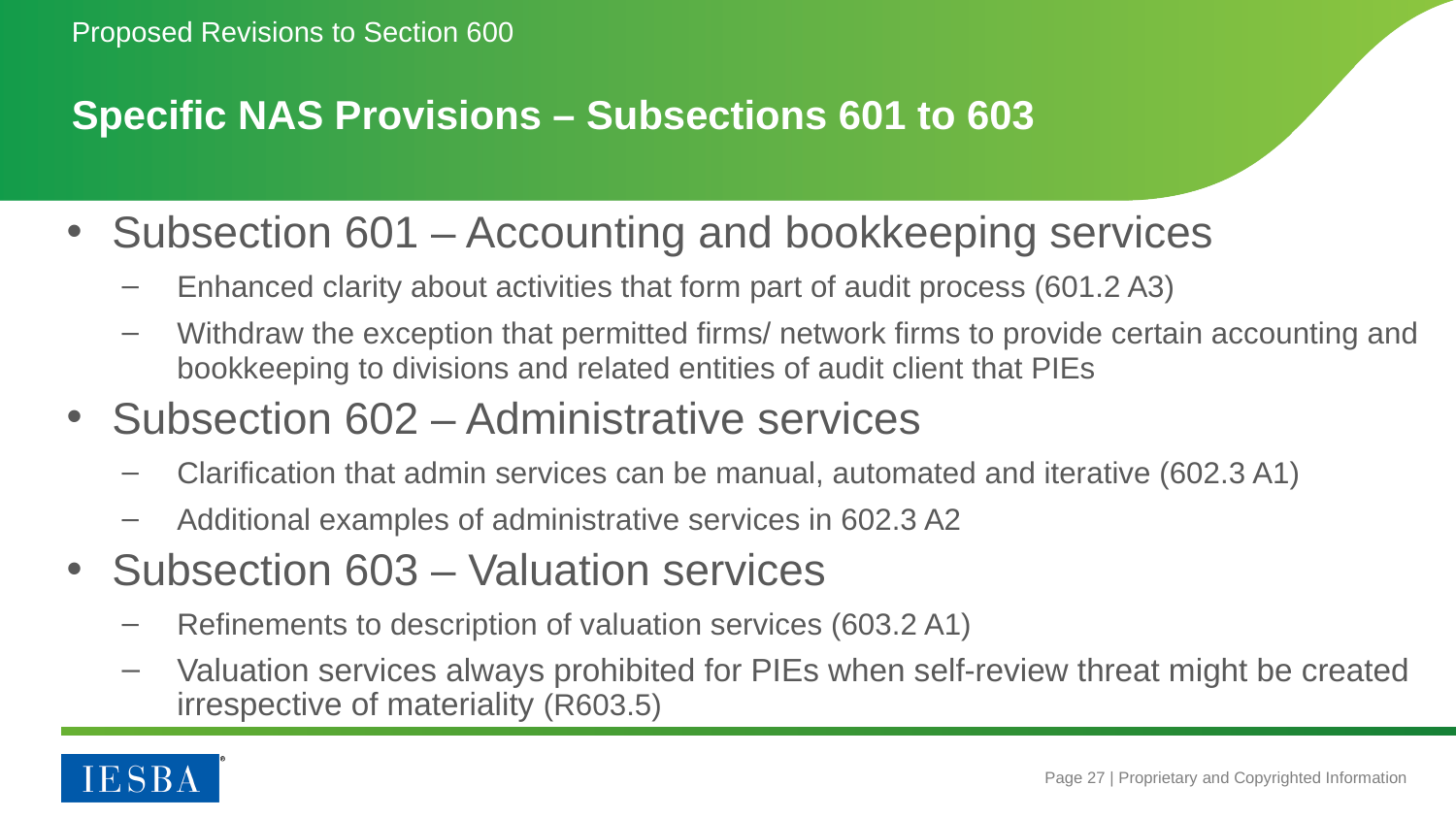

Proposed Revisions to Section 600
# Specific NAS Provisions – Subsections 601 to 603
Subsection 601 – Accounting and bookkeeping services
Enhanced clarity about activities that form part of audit process (601.2 A3)
Withdraw the exception that permitted firms/ network firms to provide certain accounting and bookkeeping to divisions and related entities of audit client that PIEs
Subsection 602 – Administrative services
Clarification that admin services can be manual, automated and iterative (602.3 A1)
Additional examples of administrative services in 602.3 A2
Subsection 603 – Valuation services
Refinements to description of valuation services (603.2 A1)
Valuation services always prohibited for PIEs when self-review threat might be created irrespective of materiality (R603.5)